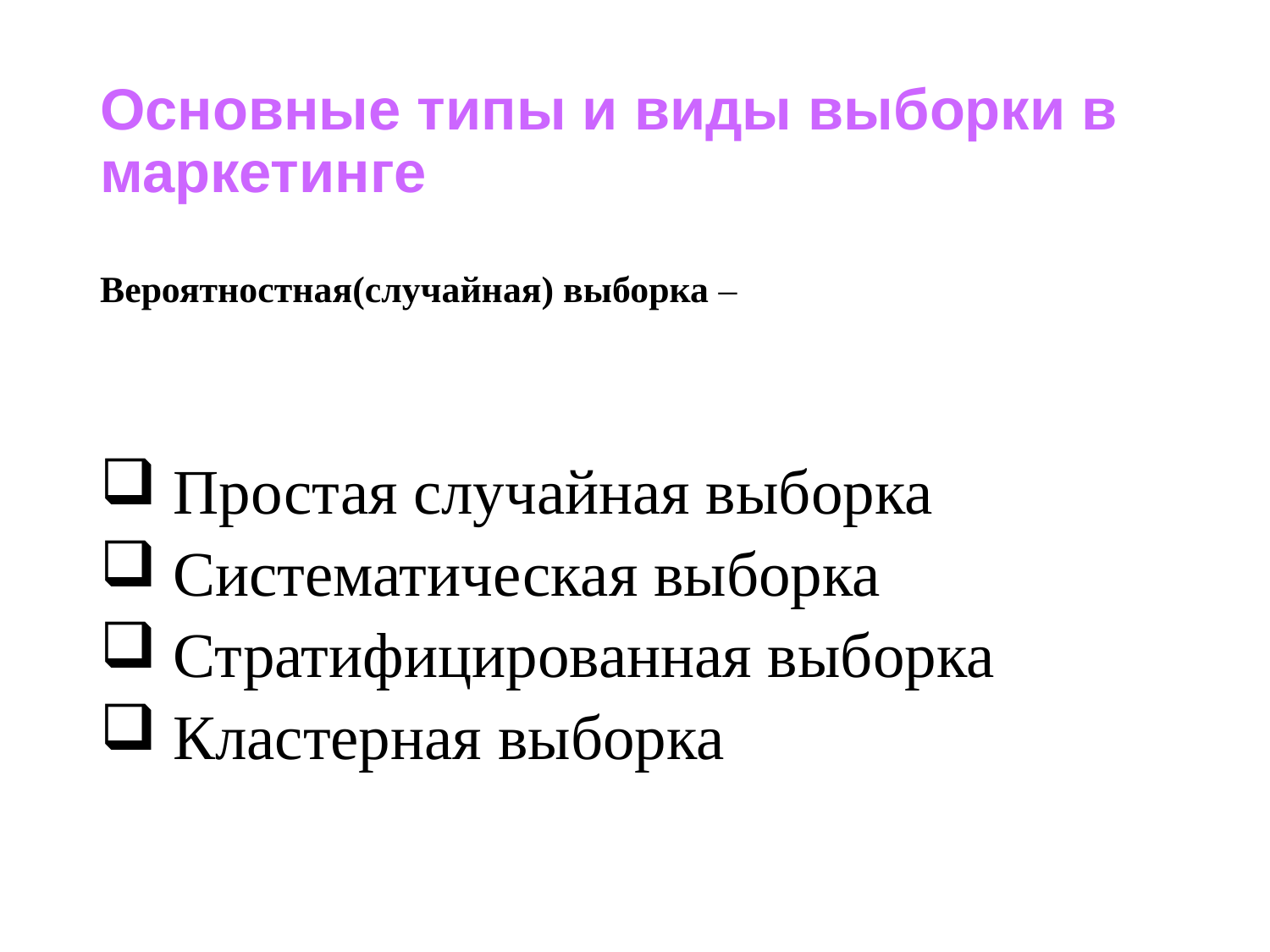

# Основные типы и виды выборки в маркетинге
Вероятностная(случайная) выборка – в основе лежит принцип случайности, когда каждая единица генеральной совокупности имеет равные шансы попасть в выборку

 Простая случайная выборка
 Систематическая выборка
 Стратифицированная выборка
 Кластерная выборка